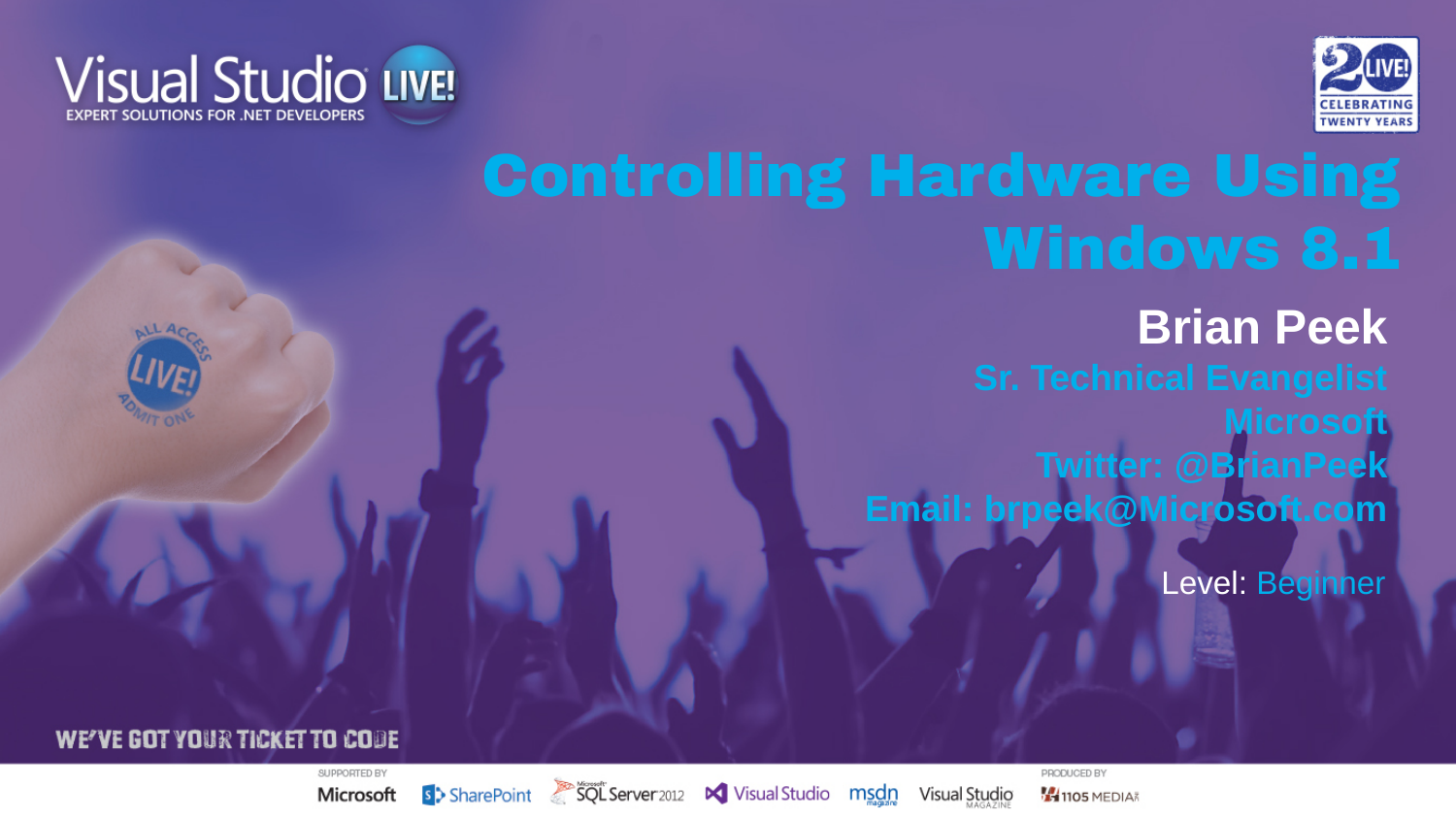

Controlling Hardware Using Windows 8.1
Brian Peek
Sr. Technical Evangelist
Microsoft
Twitter: @BrianPeek
Email: brpeek@Microsoft.com

Level: Beginner